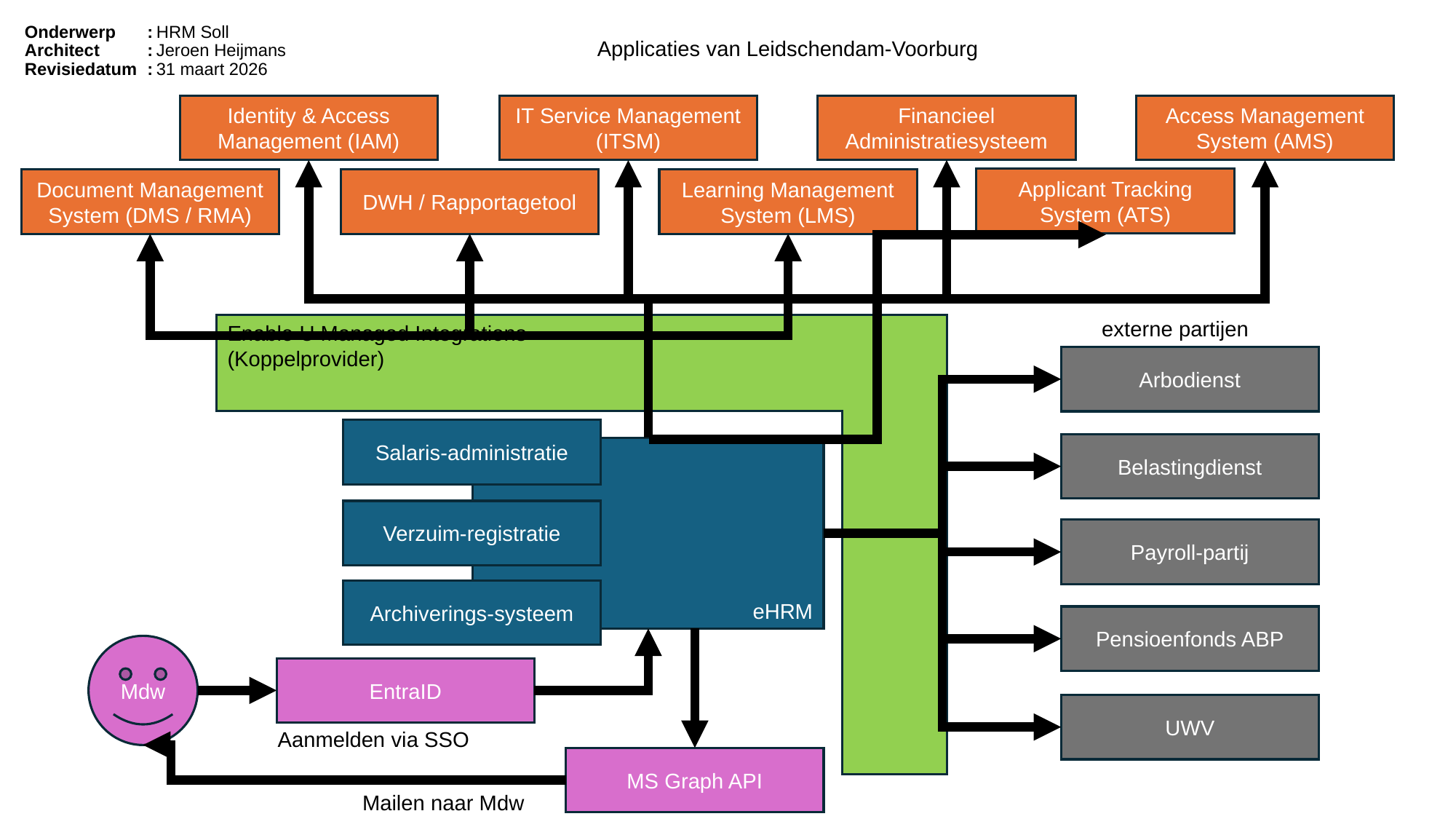

Onderwerp	:	HRM Soll
Architect	:	Jeroen Heijmans
Revisiedatum	:	31 maart 2026
Applicaties van Leidschendam-Voorburg
Identity & Access Management (IAM)
IT Service Management (ITSM)
Financieel Administratiesysteem
Access Management System (AMS)
Applicant Tracking System (ATS)
Document Management System (DMS / RMA)
DWH / Rapportagetool
Learning Management System (LMS)
externe partijen
Enable U Managed Integrations
(Koppelprovider)
Arbodienst
Salaris-administratie
Belastingdienst
eHRM
Verzuim-registratie
Payroll-partij
Archiverings-systeem
Pensioenfonds ABP
Mdw
EntraID
UWV
Aanmelden via SSO
MS Graph API
Mailen naar Mdw